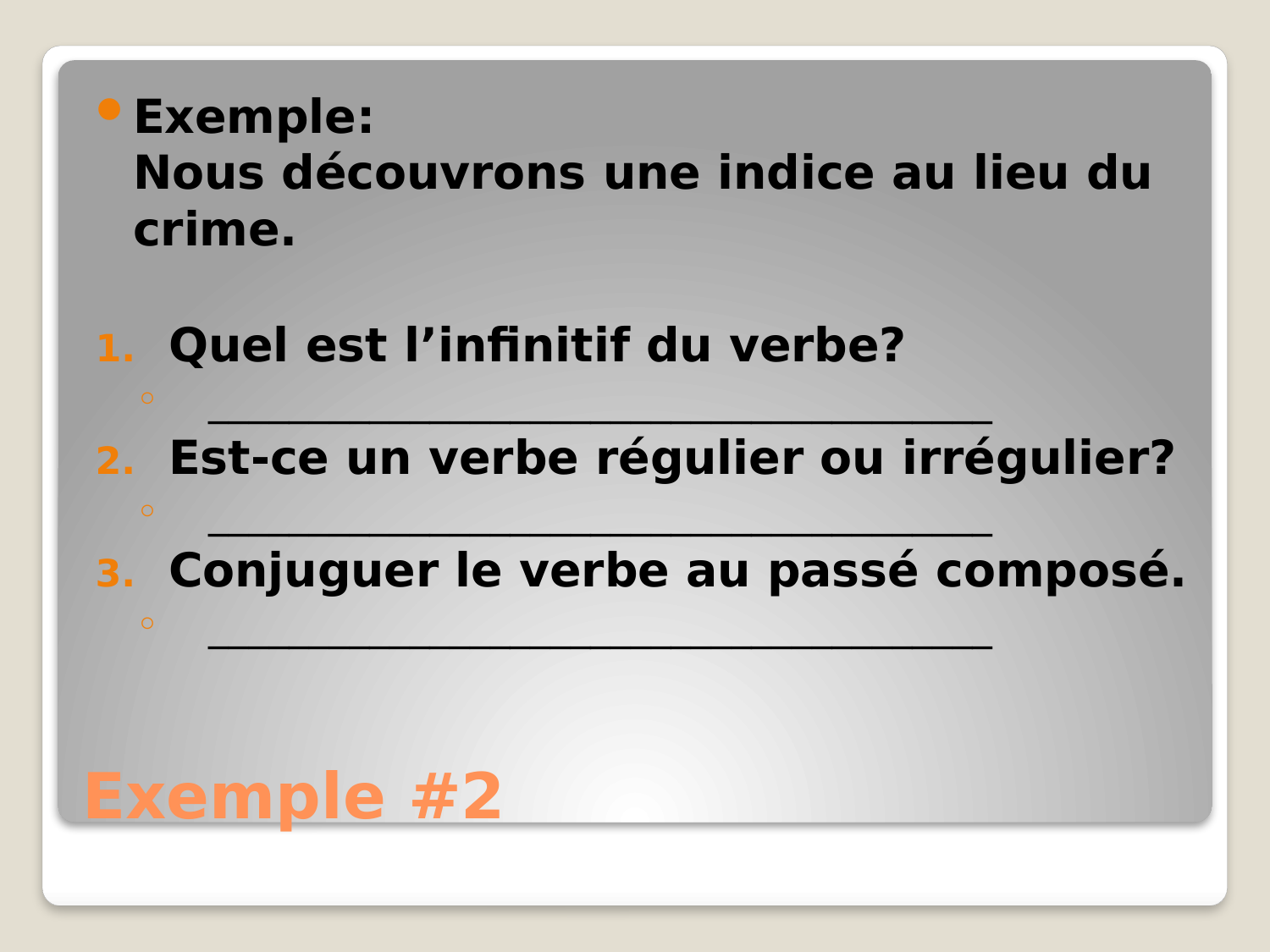

Exemple:
Nous découvrons une indice au lieu du crime.
Quel est l’infinitif du verbe?
_______________________________________
Est-ce un verbe régulier ou irrégulier?
_______________________________________
Conjuguer le verbe au passé composé.
_______________________________________

# Exemple #2